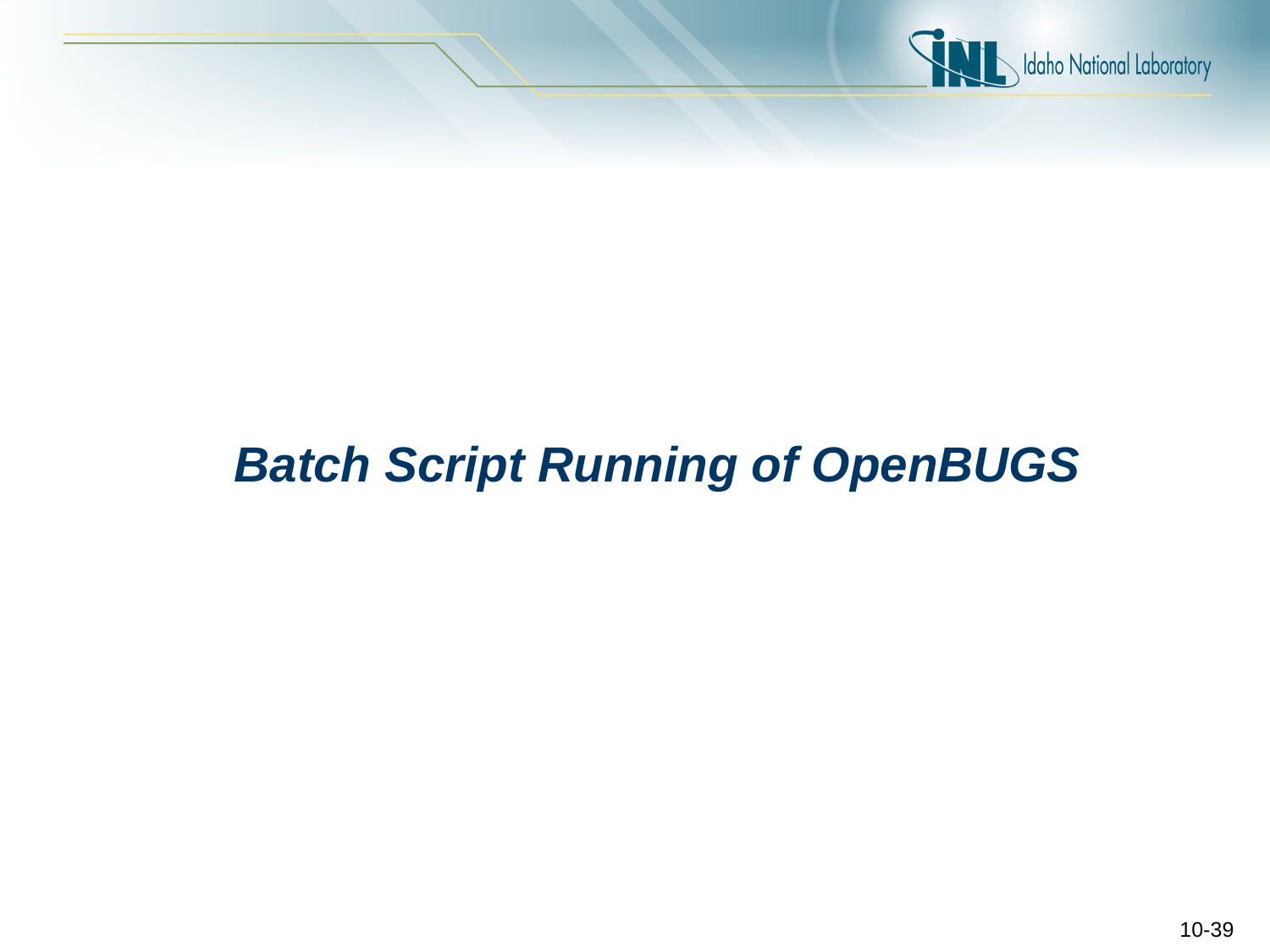

# Batch Script Running of OpenBUGS
10-39